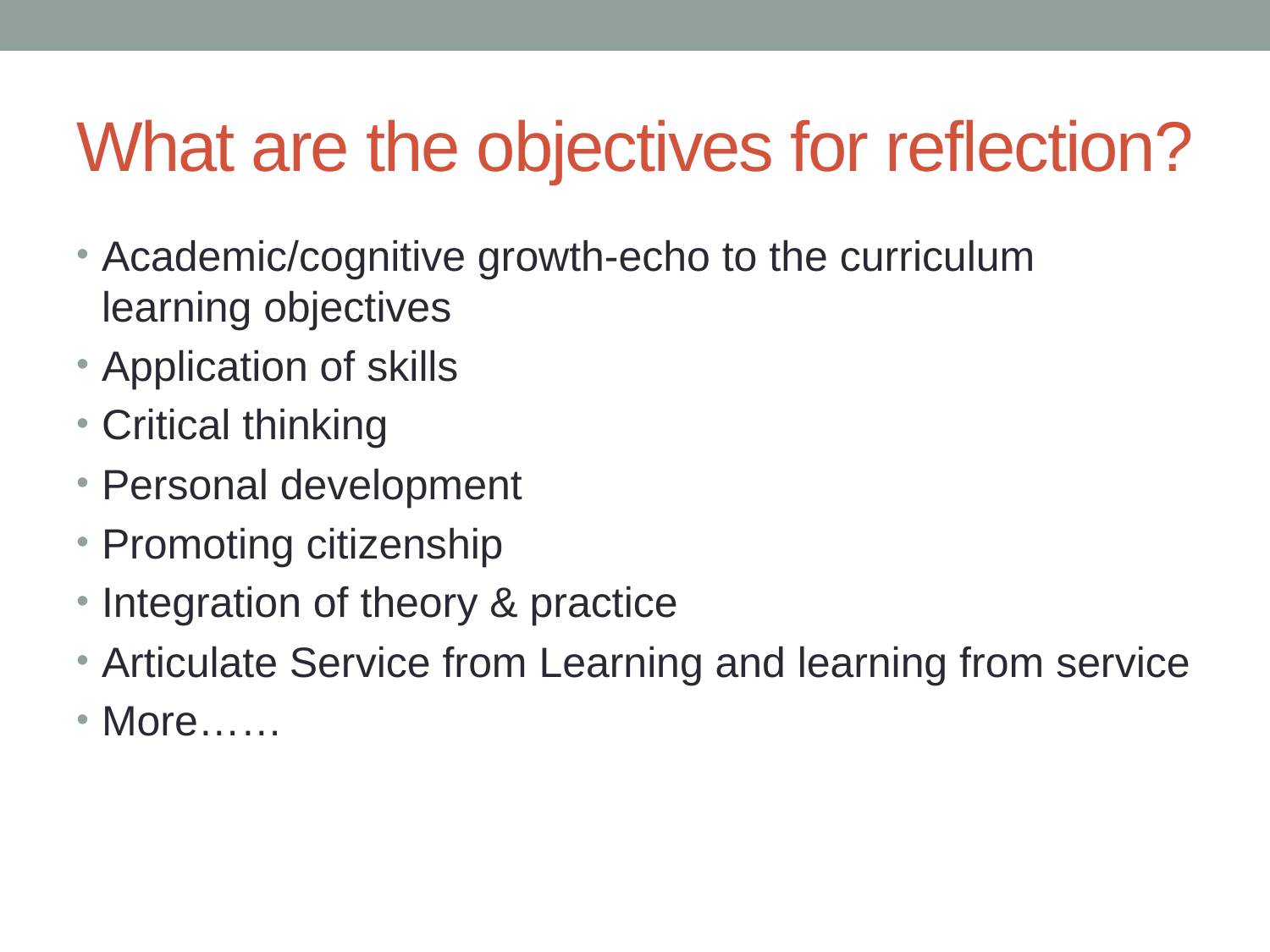

# What are the objectives for reflection?
Academic/cognitive growth-echo to the curriculum learning objectives
Application of skills
Critical thinking
Personal development
Promoting citizenship
Integration of theory & practice
Articulate Service from Learning and learning from service
More……